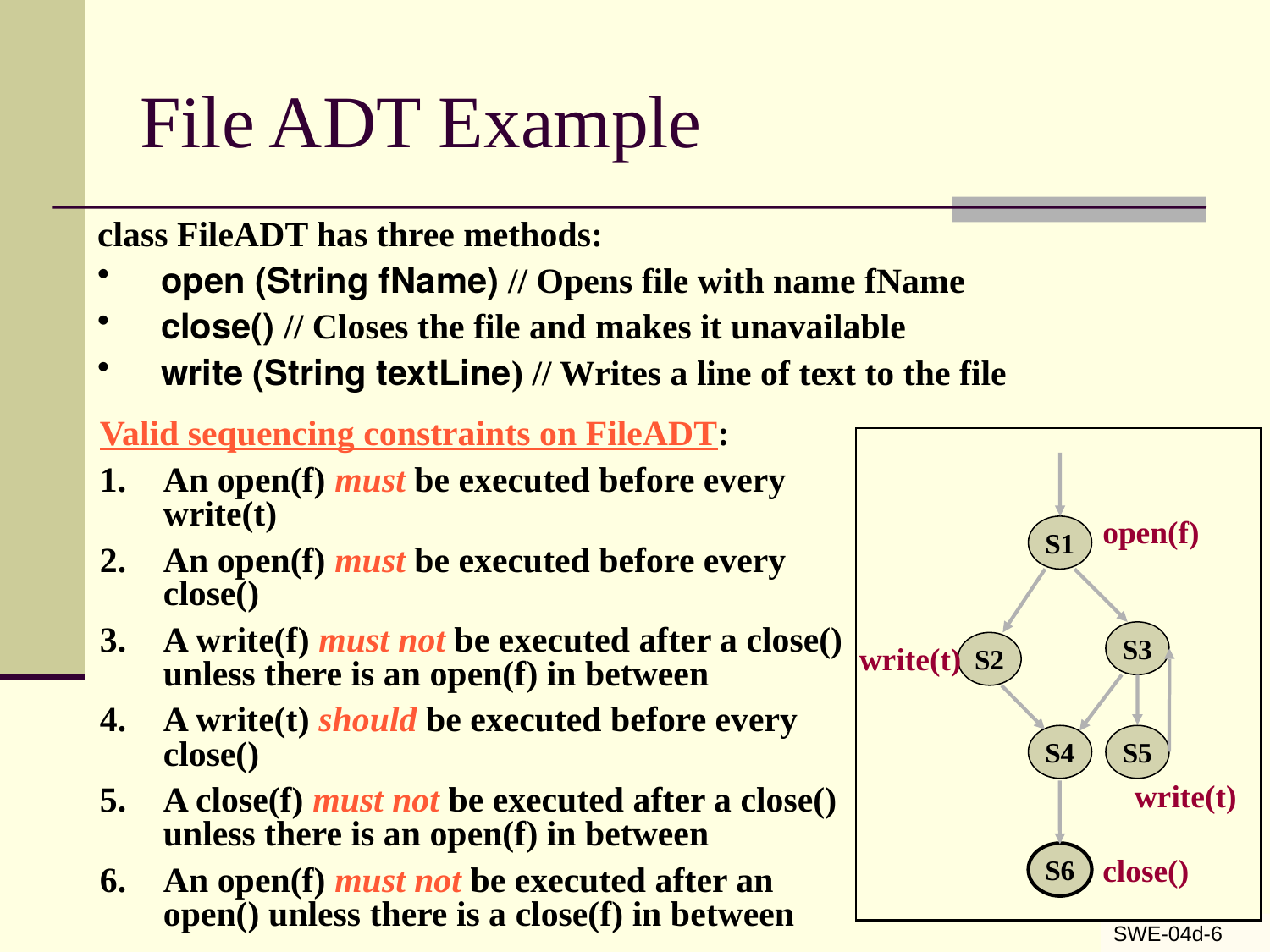

# File ADT Example
class FileADT has three methods:
open (String fName) // Opens file with name fName
close() // Closes the file and makes it unavailable
write (String textLine) // Writes a line of text to the file
Valid sequencing constraints on FileADT:
An open(f) must be executed before every write(t)
An open(f) must be executed before every close()
A write(f) must not be executed after a close() unless there is an open(f) in between
A write(t) should be executed before every close()
A close(f) must not be executed after a close() unless there is an open(f) in between
An open(f) must not be executed after an open() unless there is a close(f) in between

open(f)
S1

S3
write(t)
S2

S4
S5
write(t)

S6
close()